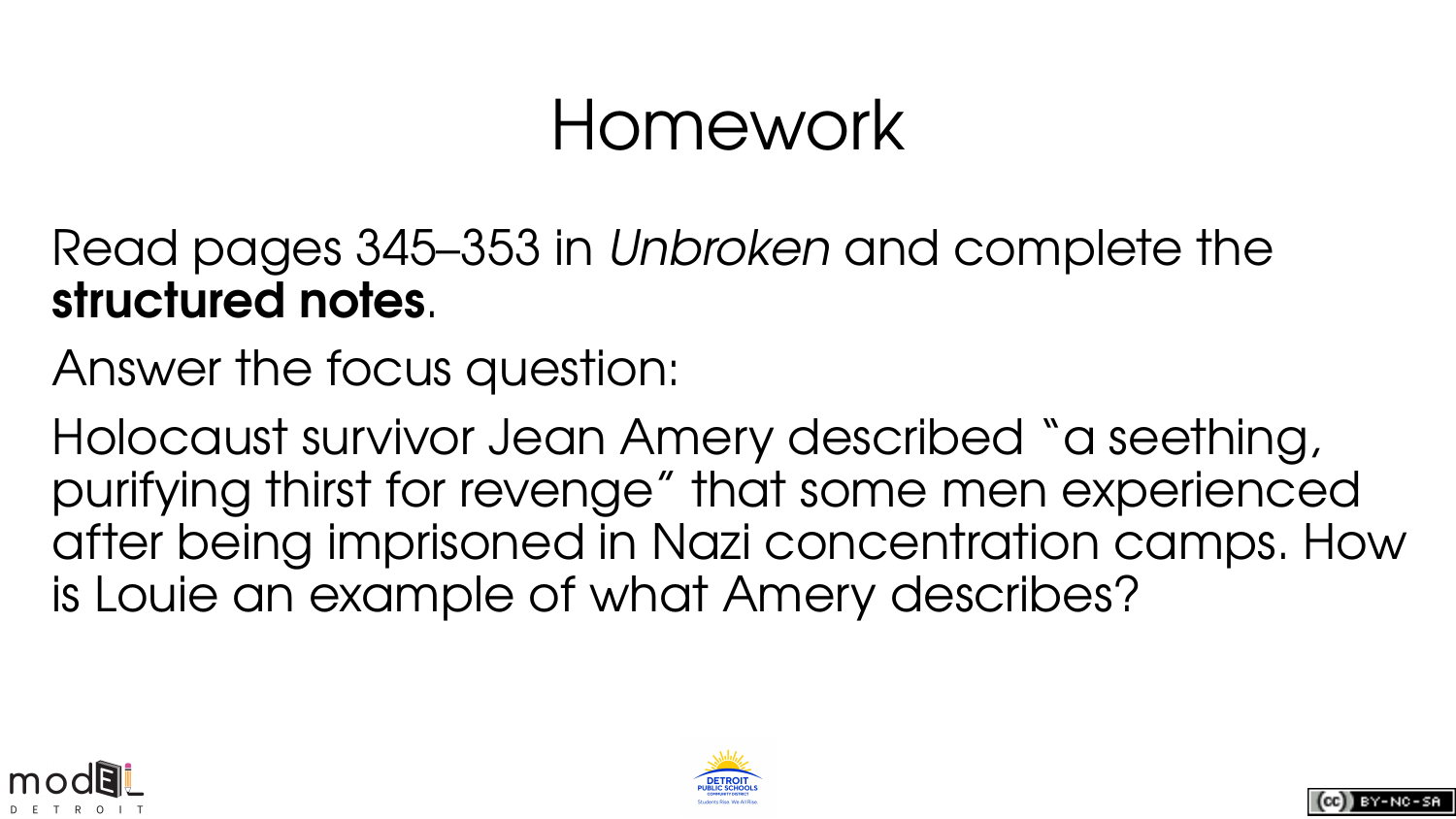

# Homework
Read pages 345–353 in Unbroken and complete the structured notes.
Answer the focus question:
Holocaust survivor Jean Amery described “a seething, purifying thirst for revenge” that some men experienced after being imprisoned in Nazi concentration camps. How is Louie an example of what Amery describes?